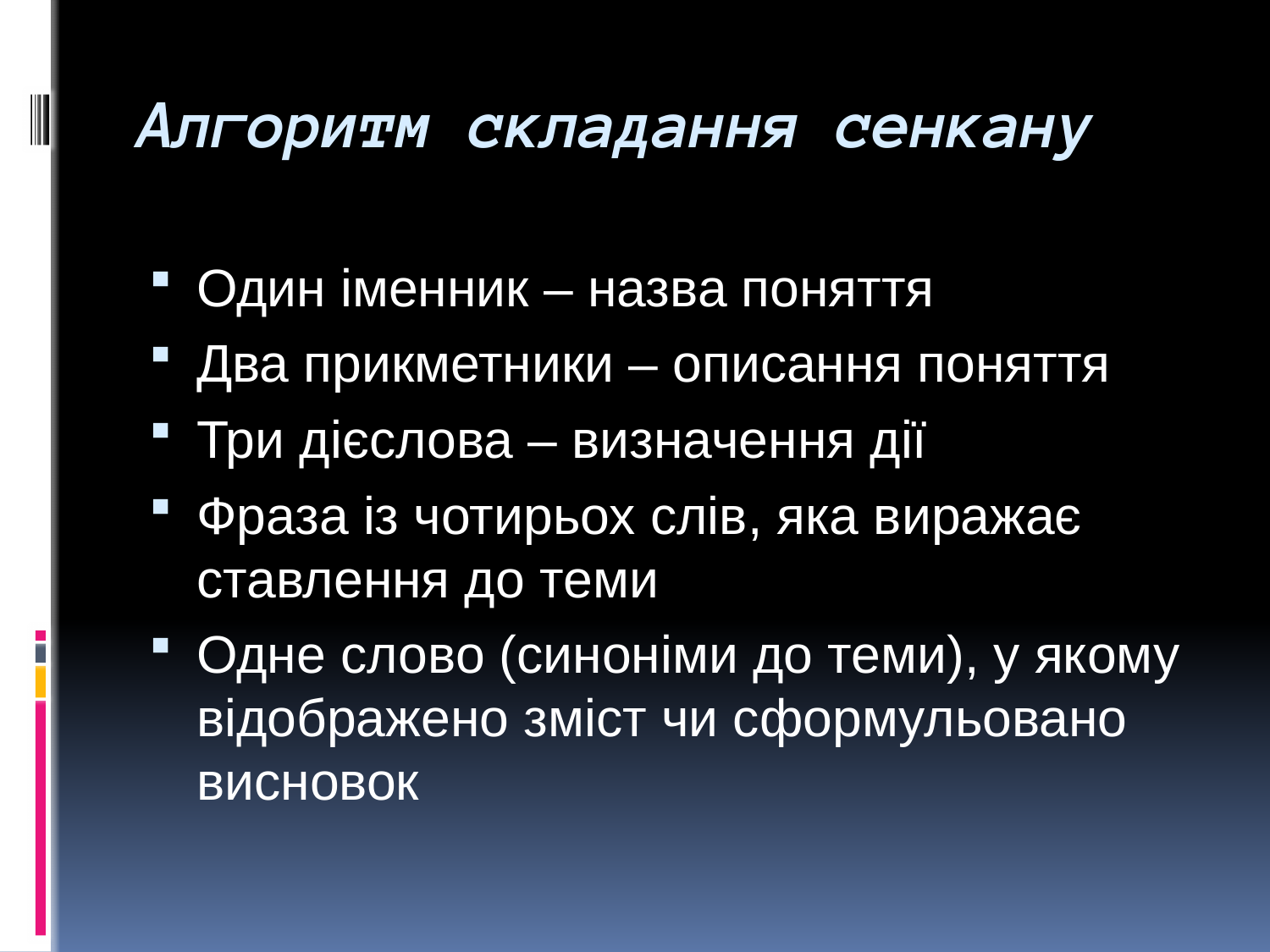

# Алгоритм складання сенкану
Один іменник – назва поняття
Два прикметники – описання поняття
Три дієслова – визначення дії
Фраза із чотирьох слів, яка виражає ставлення до теми
Одне слово (синоніми до теми), у якому відображено зміст чи сформульовано висновок